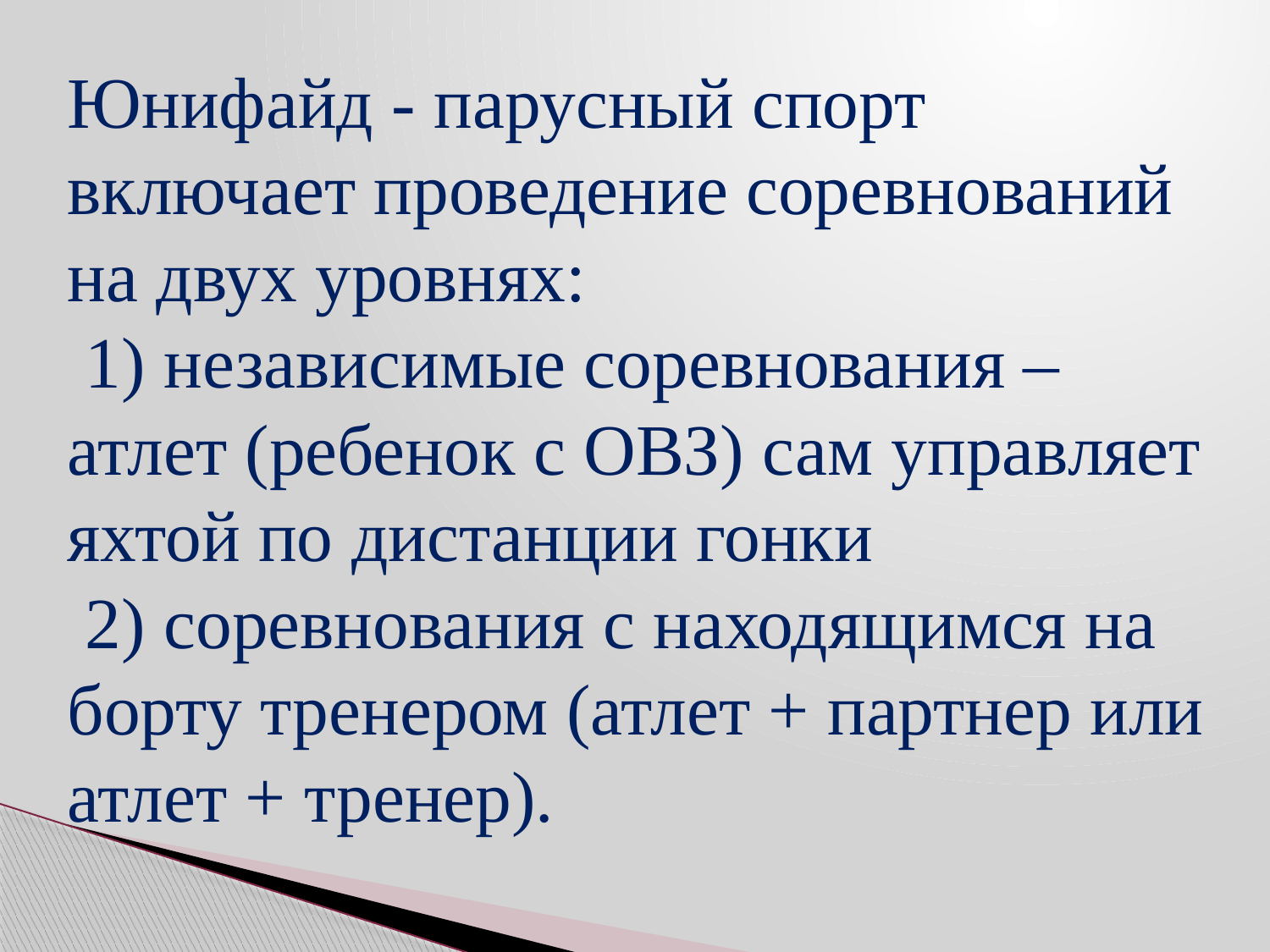

# Юнифайд - парусный спорт включает проведение соревнований на двух уровнях: 1) независимые соревнования –атлет (ребенок с ОВЗ) сам управляет яхтой по дистанции гонки 2) соревнования с находящимся на борту тренером (атлет + партнер или атлет + тренер).